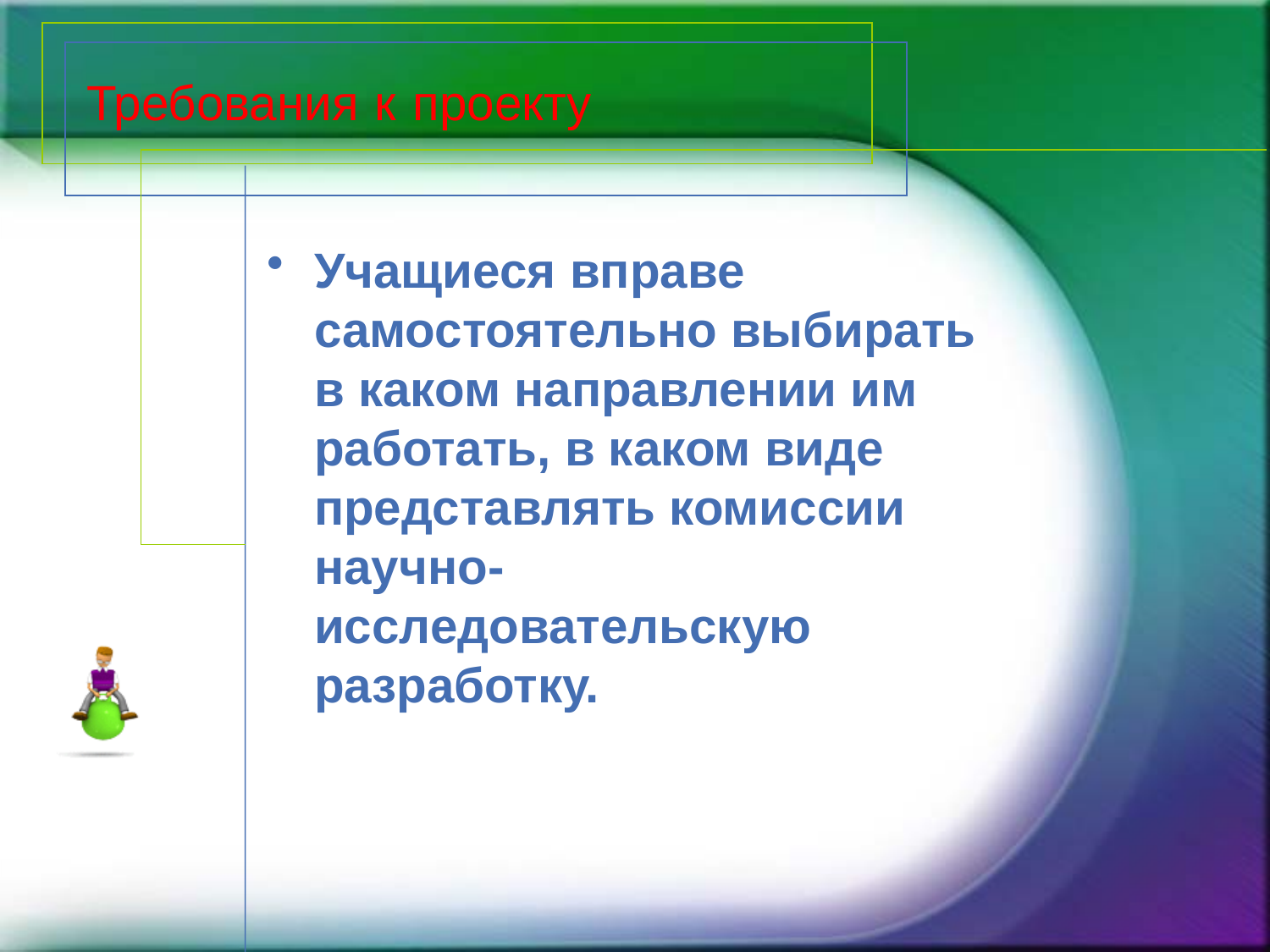

# Требования к проекту
Учащиеся вправе самостоятельно выбирать в каком направлении им работать, в каком виде представлять комиссии научно-исследовательскую разработку.